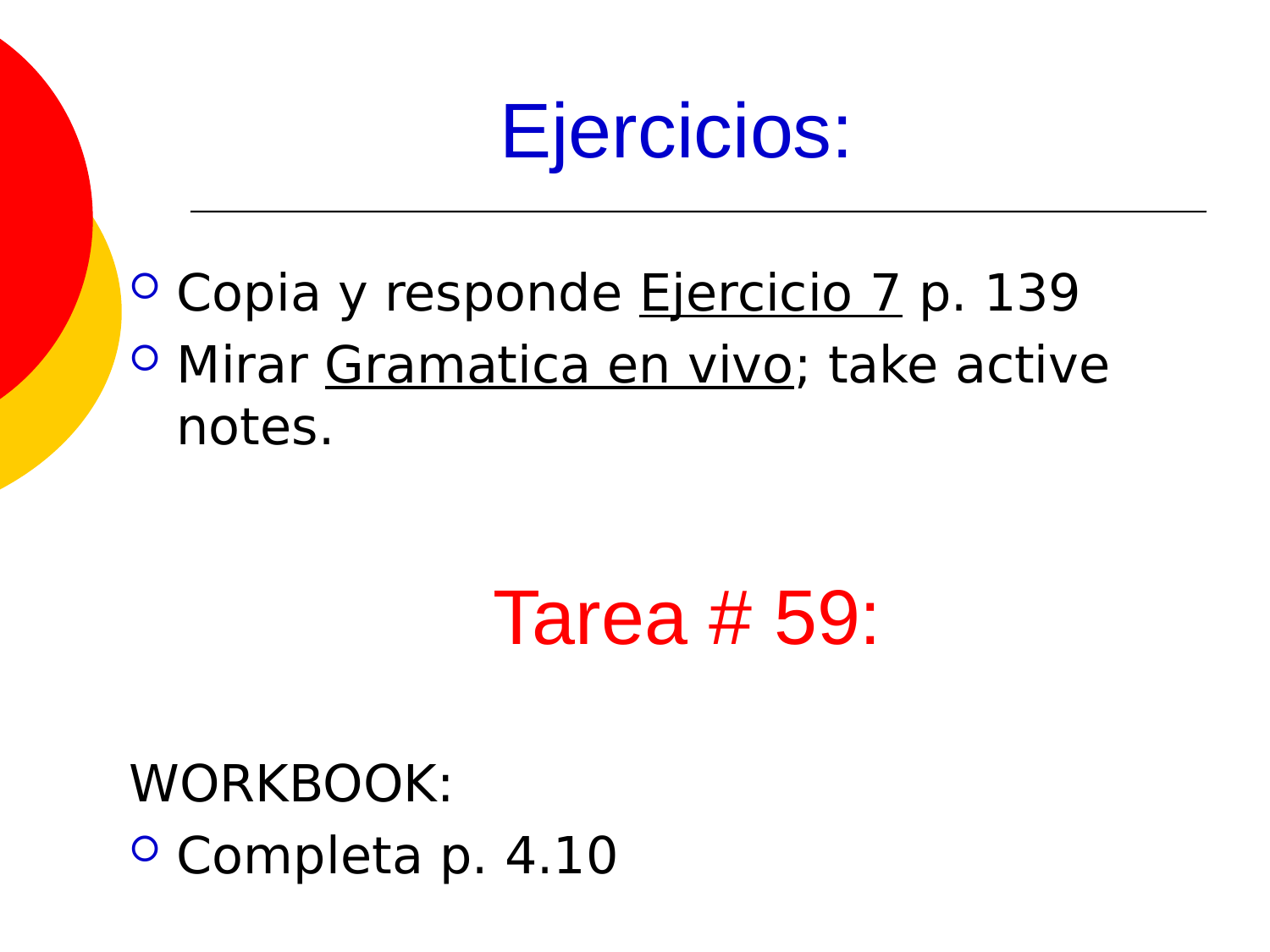

# Ejercicios:
Copia y responde Ejercicio 7 p. 139
Mirar Gramatica en vivo; take active notes.

WORKBOOK:
Completa p. 4.10
Tarea # 59: